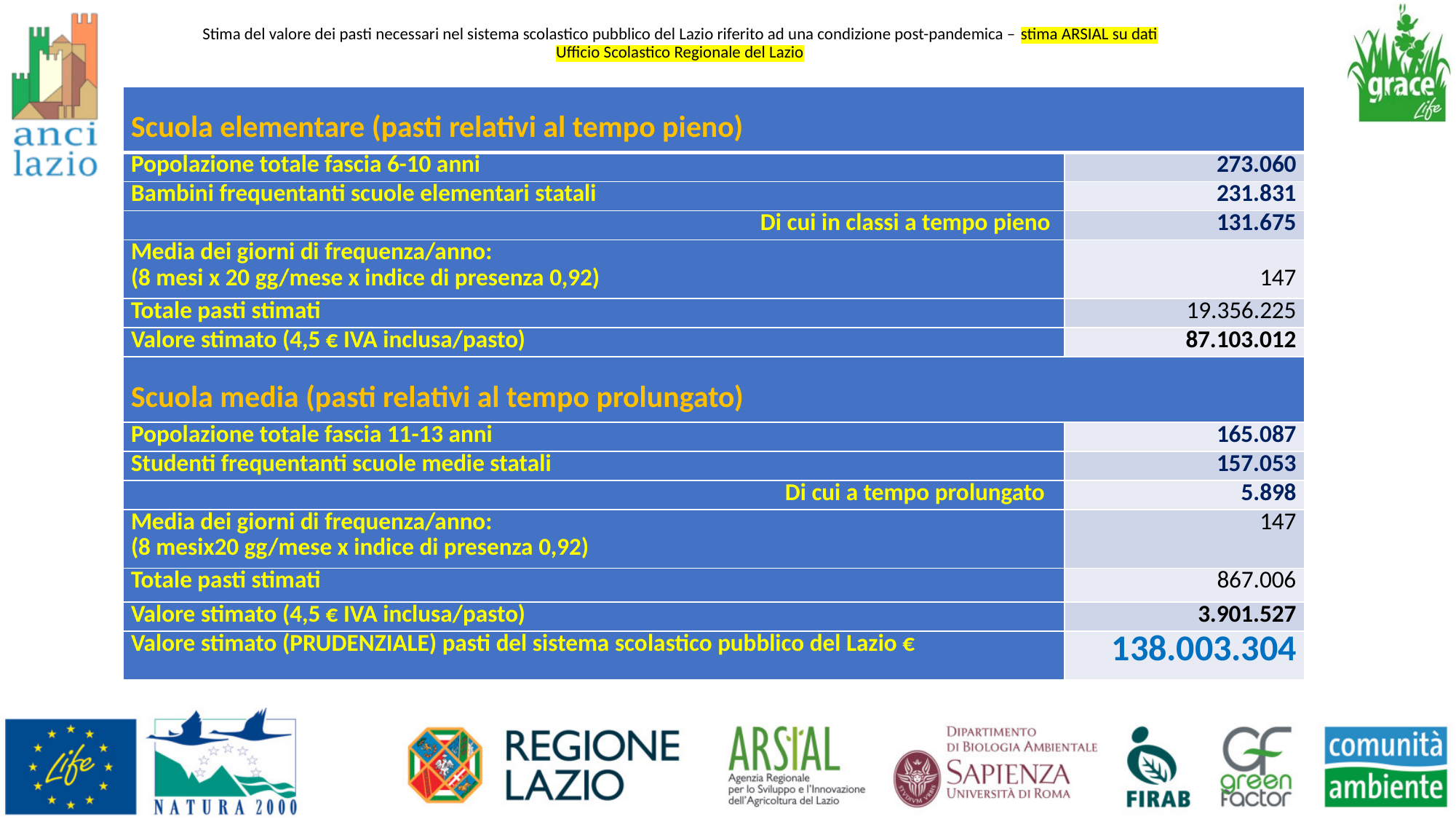

# Stima del valore dei pasti necessari nel sistema scolastico pubblico del Lazio riferito ad una condizione post-pandemica – stima ARSIAL su dati Ufficio Scolastico Regionale del Lazio
| Scuola elementare (pasti relativi al tempo pieno) |  |
| --- | --- |
| Popolazione totale fascia 6-10 anni | 273.060 |
| Bambini frequentanti scuole elementari statali | 231.831 |
| Di cui in classi a tempo pieno | 131.675 |
| Media dei giorni di frequenza/anno: (8 mesi x 20 gg/mese x indice di presenza 0,92) | 147 |
| Totale pasti stimati | 19.356.225 |
| Valore stimato (4,5 € IVA inclusa/pasto) | 87.103.012 |
| Scuola media (pasti relativi al tempo prolungato) |  |
| Popolazione totale fascia 11-13 anni | 165.087 |
| Studenti frequentanti scuole medie statali | 157.053 |
| Di cui a tempo prolungato | 5.898 |
| Media dei giorni di frequenza/anno: (8 mesix20 gg/mese x indice di presenza 0,92) | 147 |
| Totale pasti stimati | 867.006 |
| Valore stimato (4,5 € IVA inclusa/pasto) | 3.901.527 |
| Valore stimato (PRUDENZIALE) pasti del sistema scolastico pubblico del Lazio € | 138.003.304 |